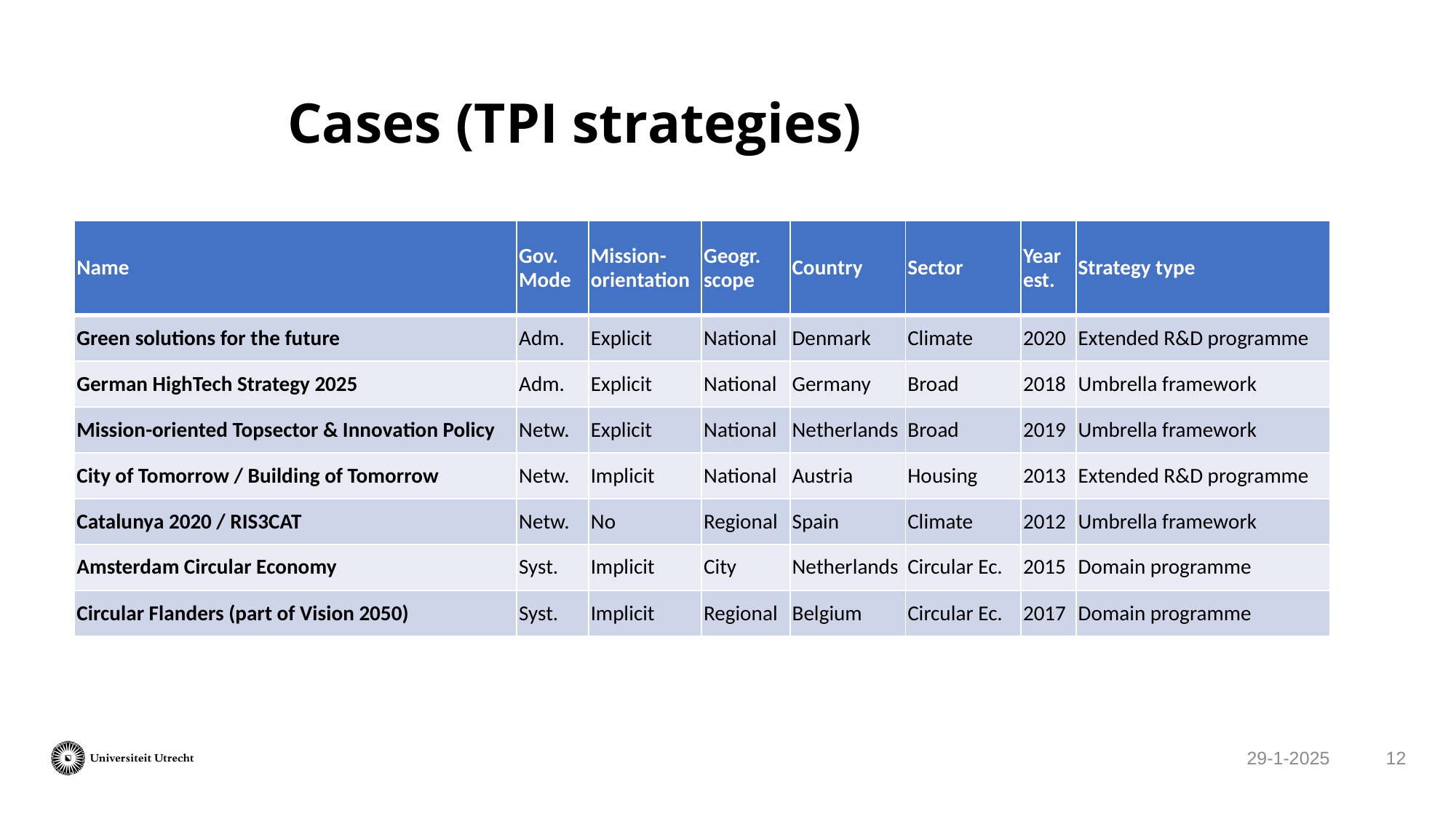

# Cases (TPI strategies)
| Name | Gov. Mode | Mission- orientation | Geogr. scope | Country | Sector | Year est. | Strategy type |
| --- | --- | --- | --- | --- | --- | --- | --- |
| Green solutions for the future | Adm. | Explicit | National | Denmark | Climate | 2020 | Extended R&D programme |
| German HighTech Strategy 2025 | Adm. | Explicit | National | Germany | Broad | 2018 | Umbrella framework |
| Mission-oriented Topsector & Innovation Policy | Netw. | Explicit | National | Netherlands | Broad | 2019 | Umbrella framework |
| City of Tomorrow / Building of Tomorrow | Netw. | Implicit | National | Austria | Housing | 2013 | Extended R&D programme |
| Catalunya 2020 / RIS3CAT | Netw. | No | Regional | Spain | Climate | 2012 | Umbrella framework |
| Amsterdam Circular Economy | Syst. | Implicit | City | Netherlands | Circular Ec. | 2015 | Domain programme |
| Circular Flanders (part of Vision 2050) | Syst. | Implicit | Regional | Belgium | Circular Ec. | 2017 | Domain programme |

12
29-1-2025